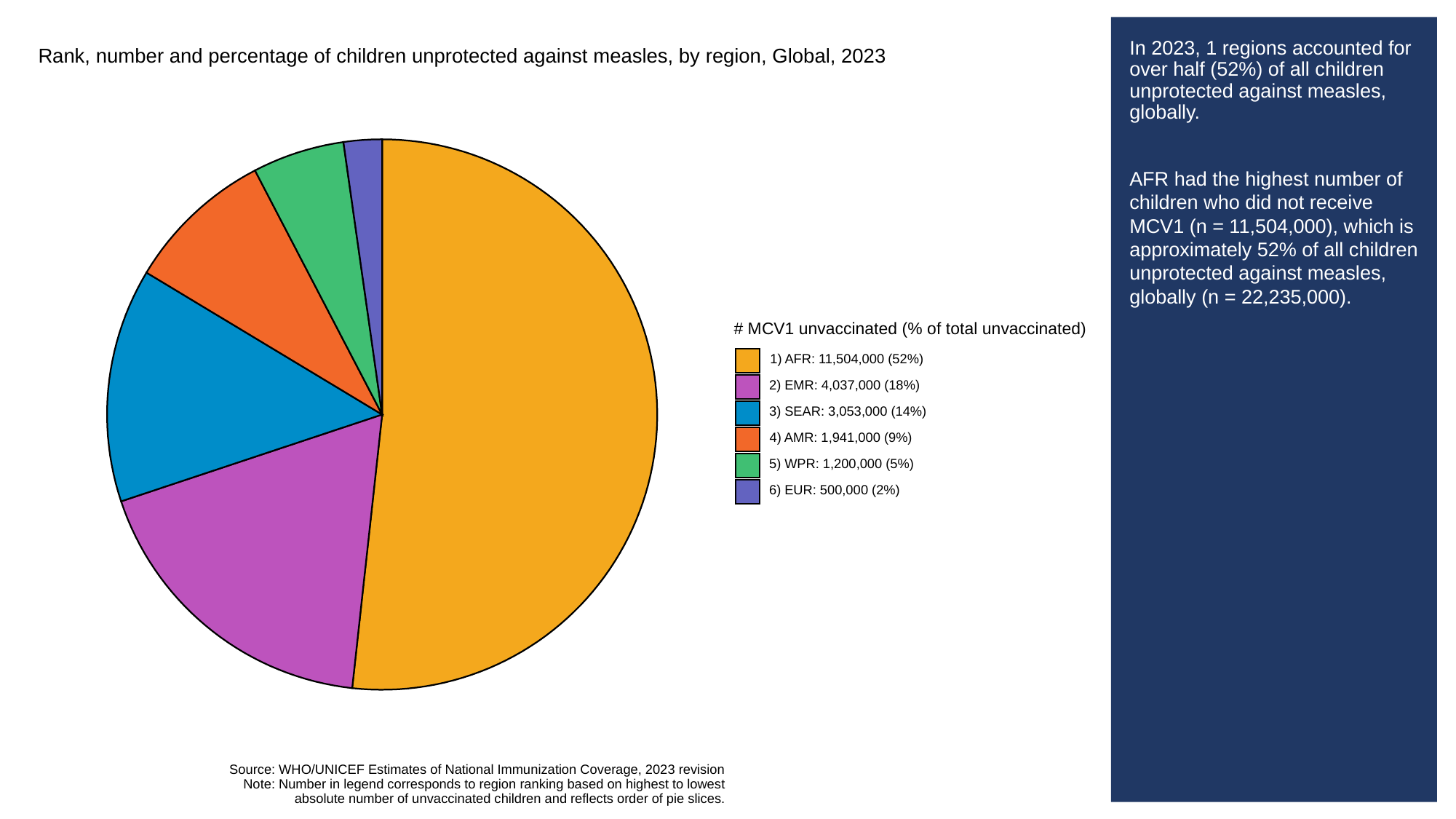

# In 2023, 1 regions accounted for over half (52%) of all children unprotected against measles, globally.

AFR had the highest number of children who did not receive MCV1 (n = 11,504,000), which is approximately 52% of all children unprotected against measles, globally (n = 22,235,000).

Rank, number and percentage of children unprotected against measles, by region, Global, 2023

# MCV1 unvaccinated (% of total unvaccinated)

1) AFR: 11,504,000 (52%)

2) EMR: 4,037,000 (18%)

3) SEAR: 3,053,000 (14%)

4) AMR: 1,941,000 (9%)

5) WPR: 1,200,000 (5%)

6) EUR: 500,000 (2%)
Source: WHO/UNICEF Estimates of National Immunization Coverage, 2023 revision
Note: Number in legend corresponds to region ranking based on highest to lowest
absolute number of unvaccinated children and reflects order of pie slices.